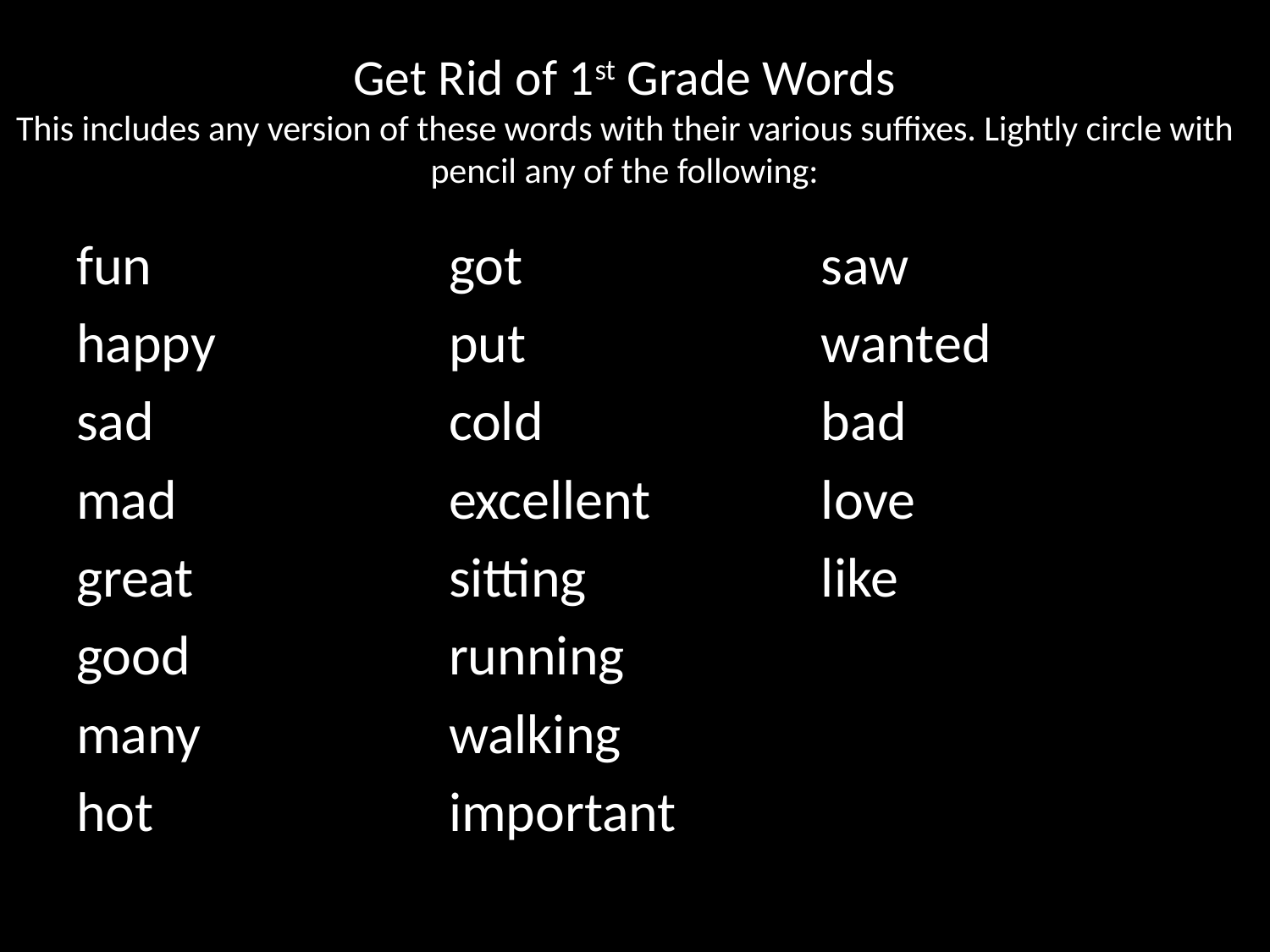

# Get Rid of 1st Grade Words This includes any version of these words with their various suffixes. Lightly circle with pencil any of the following:
fun
happy
sad
mad
great
good
many
hot
got
put
cold
excellent
sitting
running
walking
important
saw
wanted
bad
love
like